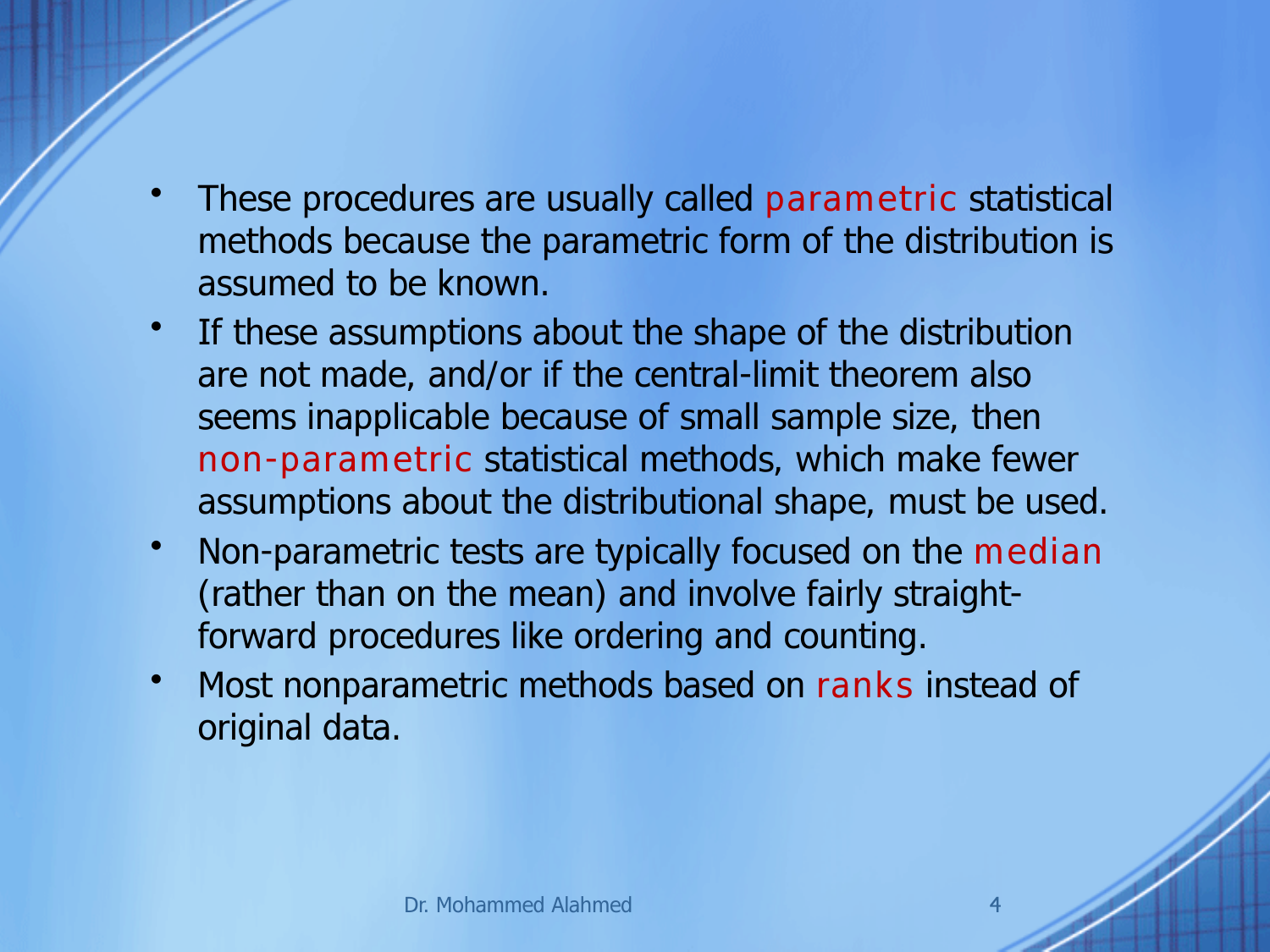

These procedures are usually called parametric statistical methods because the parametric form of the distribution is assumed to be known.
If these assumptions about the shape of the distribution are not made, and/or if the central-limit theorem also seems inapplicable because of small sample size, then non-parametric statistical methods, which make fewer assumptions about the distributional shape, must be used.
Non-parametric tests are typically focused on the median (rather than on the mean) and involve fairly straight-forward procedures like ordering and counting.
Most nonparametric methods based on ranks instead of original data.
Dr. Mohammed Alahmed
4